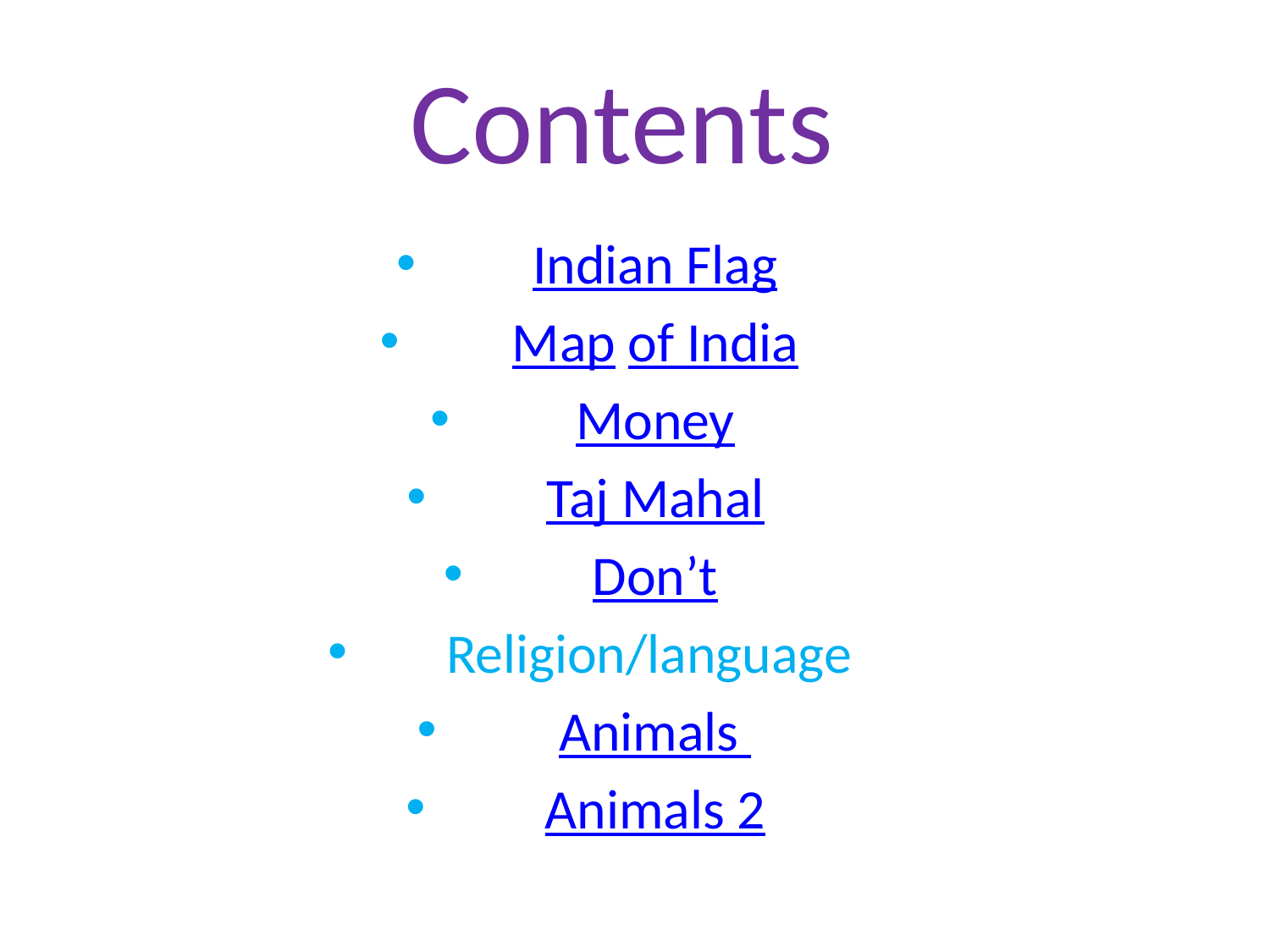

# Contents
Indian Flag
Map of India
Money
Taj Mahal
Don’t
Religion/language
Animals
Animals 2